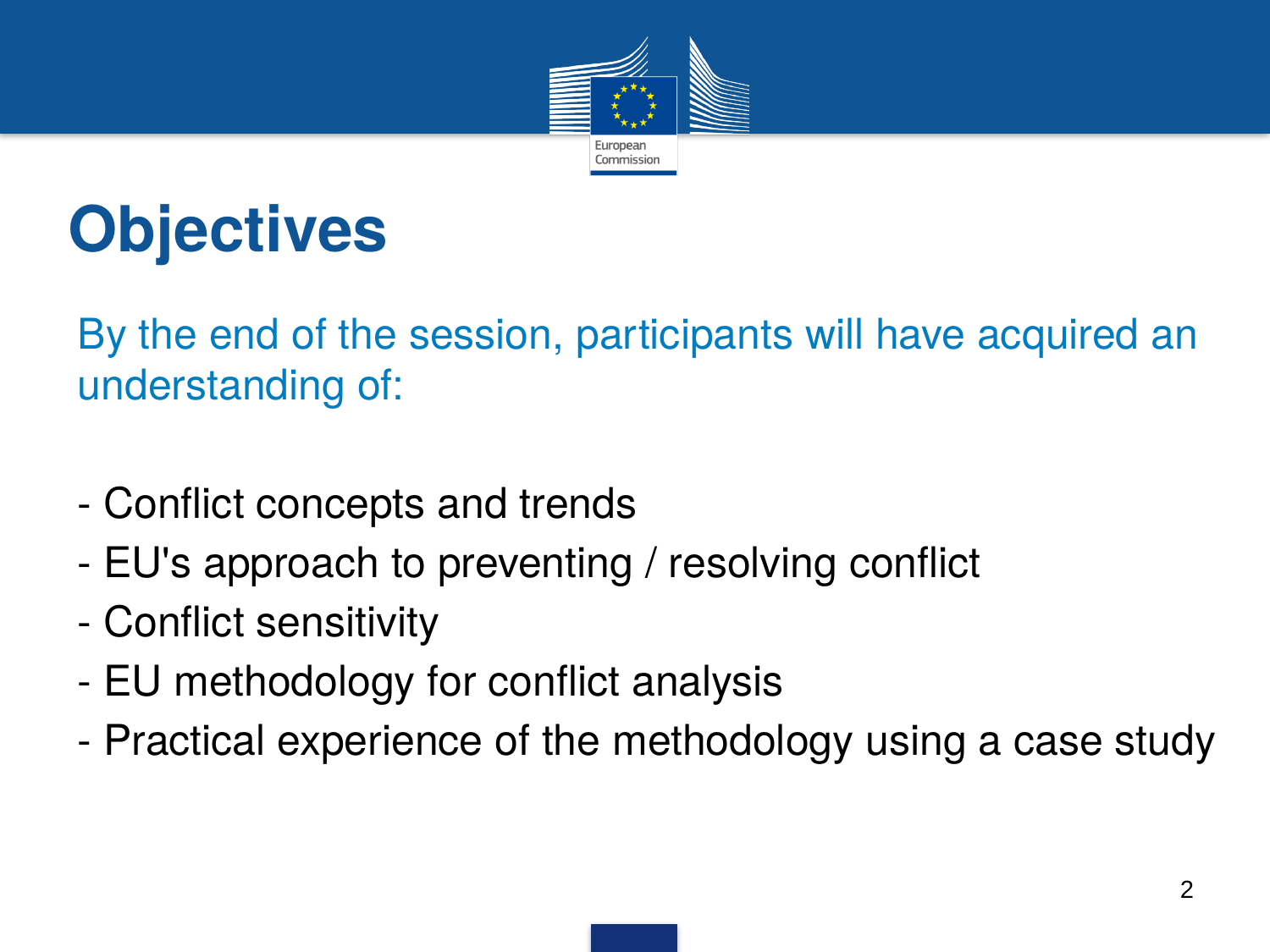

Objectives

By the end of the session, participants will have acquired an understanding of:

- Conflict concepts and trends
- EU's approach to preventing / resolving conflict
- Conflict sensitivity
- EU methodology for conflict analysis
- Practical experience of the methodology using a case study

2